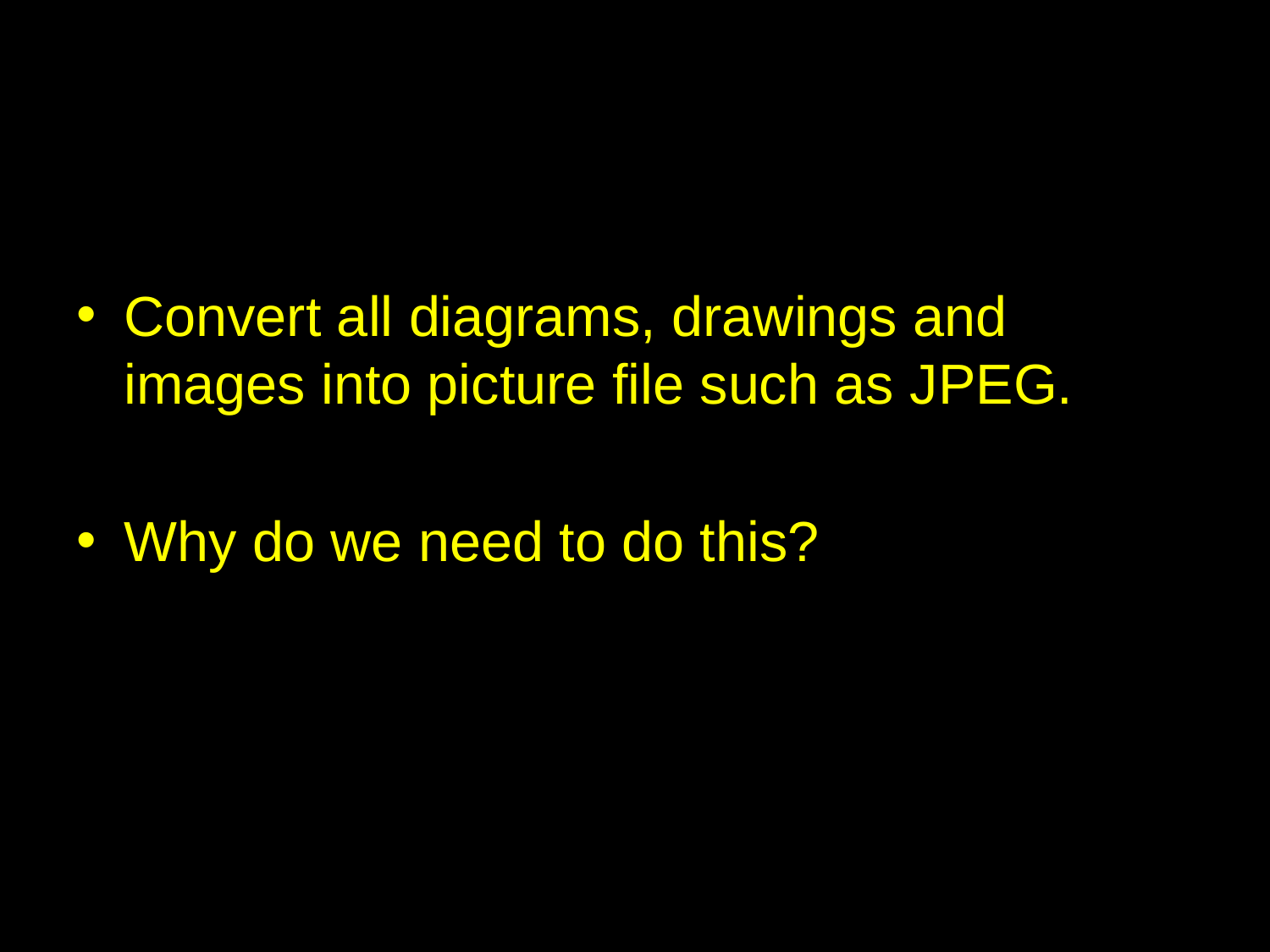

Convert all diagrams, drawings and images into picture file such as JPEG.

Why do we need to do this?